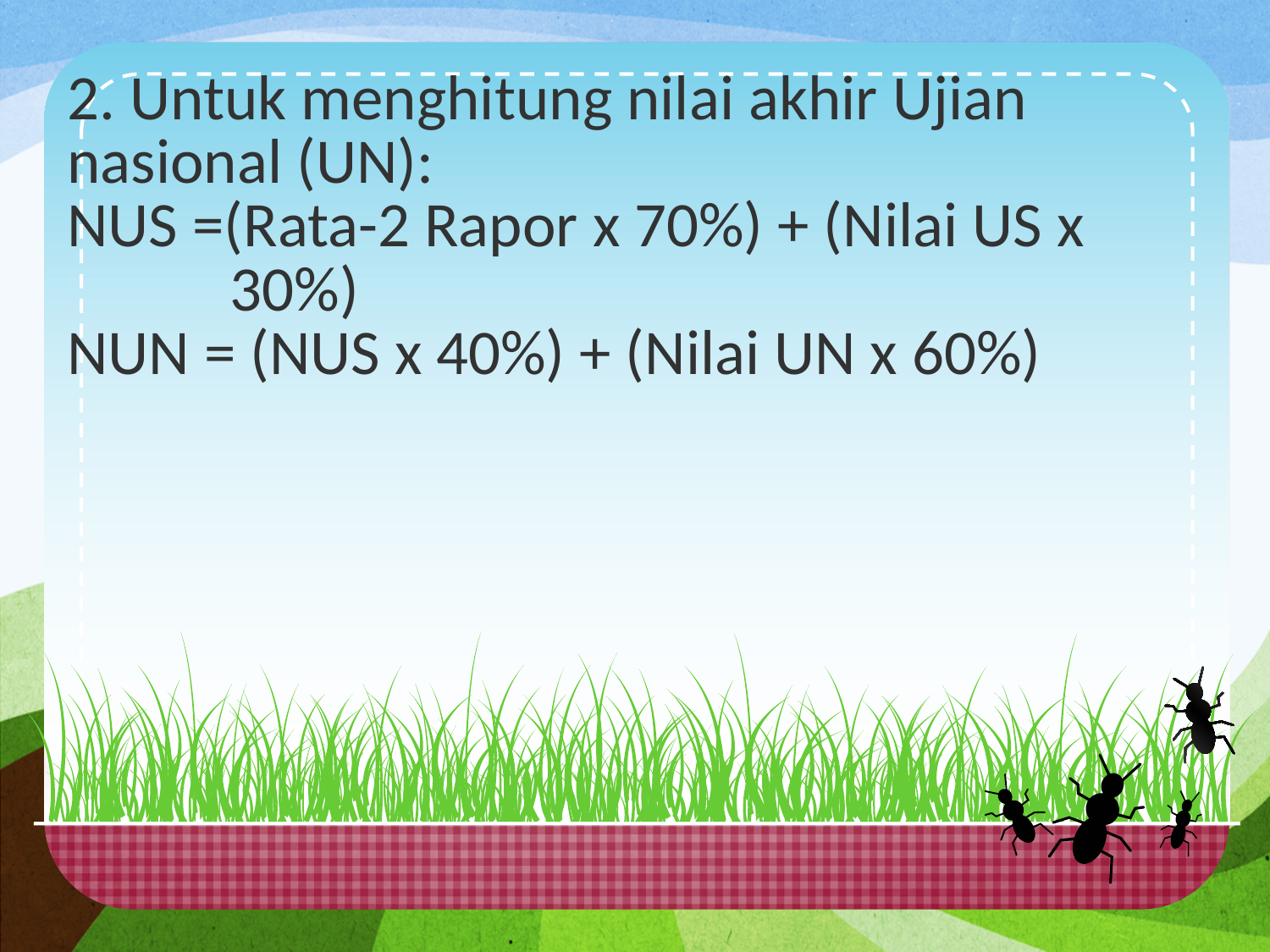

2. Untuk menghitung nilai akhir Ujian nasional (UN):
NUS =(Rata-2 Rapor x 70%) + (Nilai US x 30%)
NUN = (NUS x 40%) + (Nilai UN x 60%)